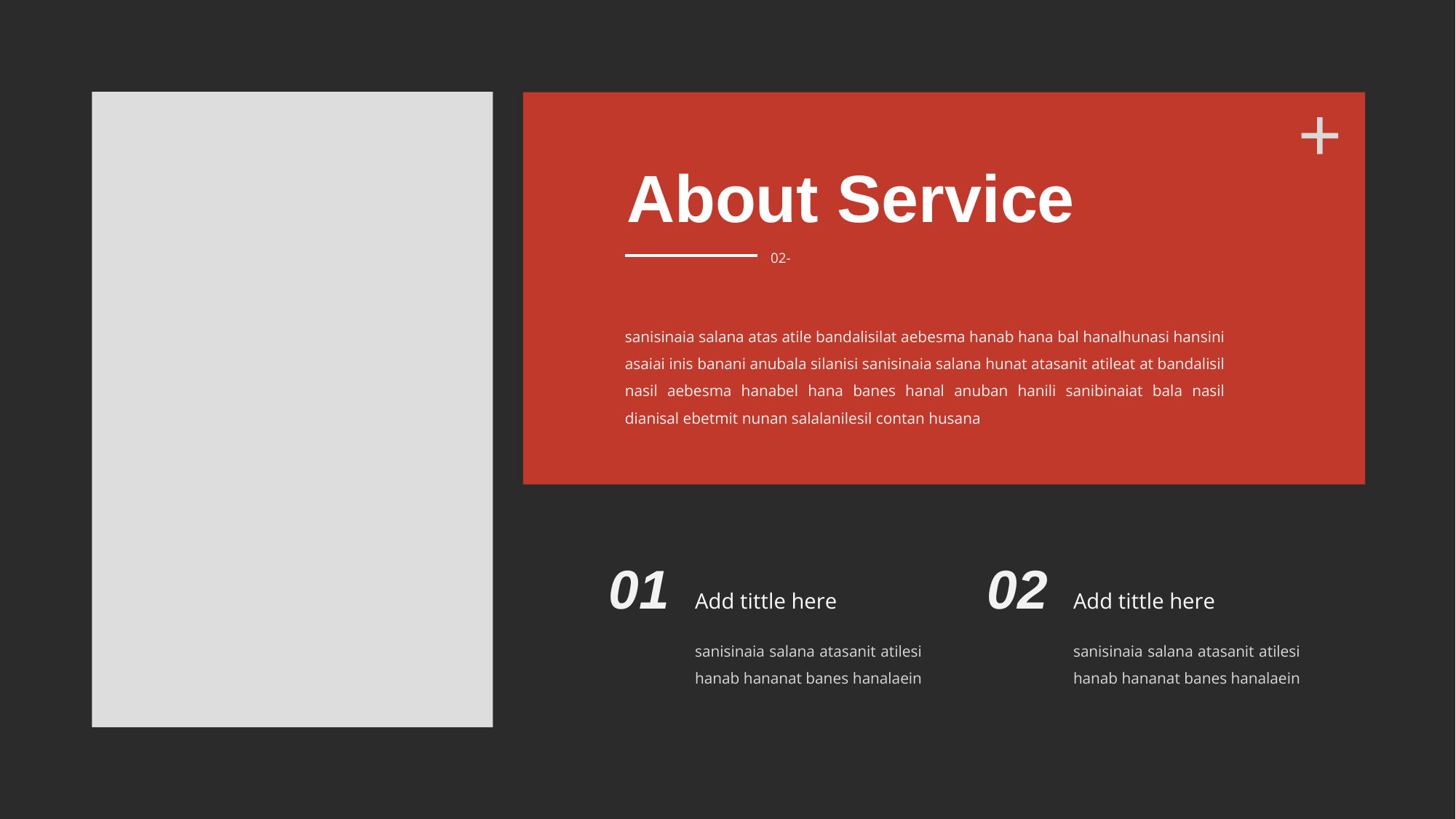

About Service
02-
sanisinaia salana atas atile bandalisilat aebesma hanab hana bal hanalhunasi hansini asaiai inis banani anubala silanisi sanisinaia salana hunat atasanit atileat at bandalisil nasil aebesma hanabel hana banes hanal anuban hanili sanibinaiat bala nasil dianisal ebetmit nunan salalanilesil contan husana
01
Add tittle here
sanisinaia salana atasanit atilesi hanab hananat banes hanalaein
02
Add tittle here
sanisinaia salana atasanit atilesi hanab hananat banes hanalaein